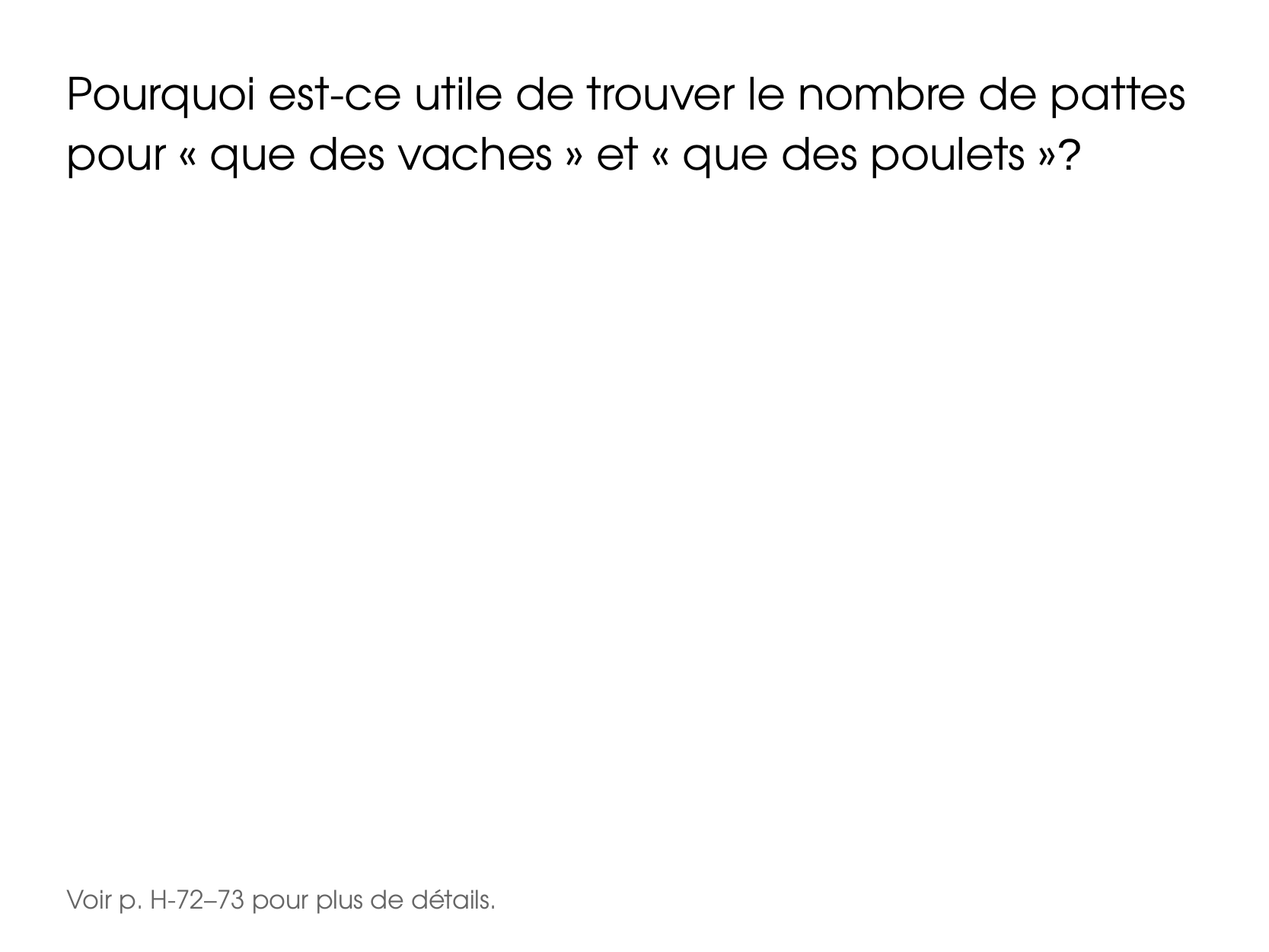

Pourquoi est-ce utile de trouver le nombre de pattes pour « que des vaches » et « que des poulets »?
Voir p. H-72–73 pour plus de détails.